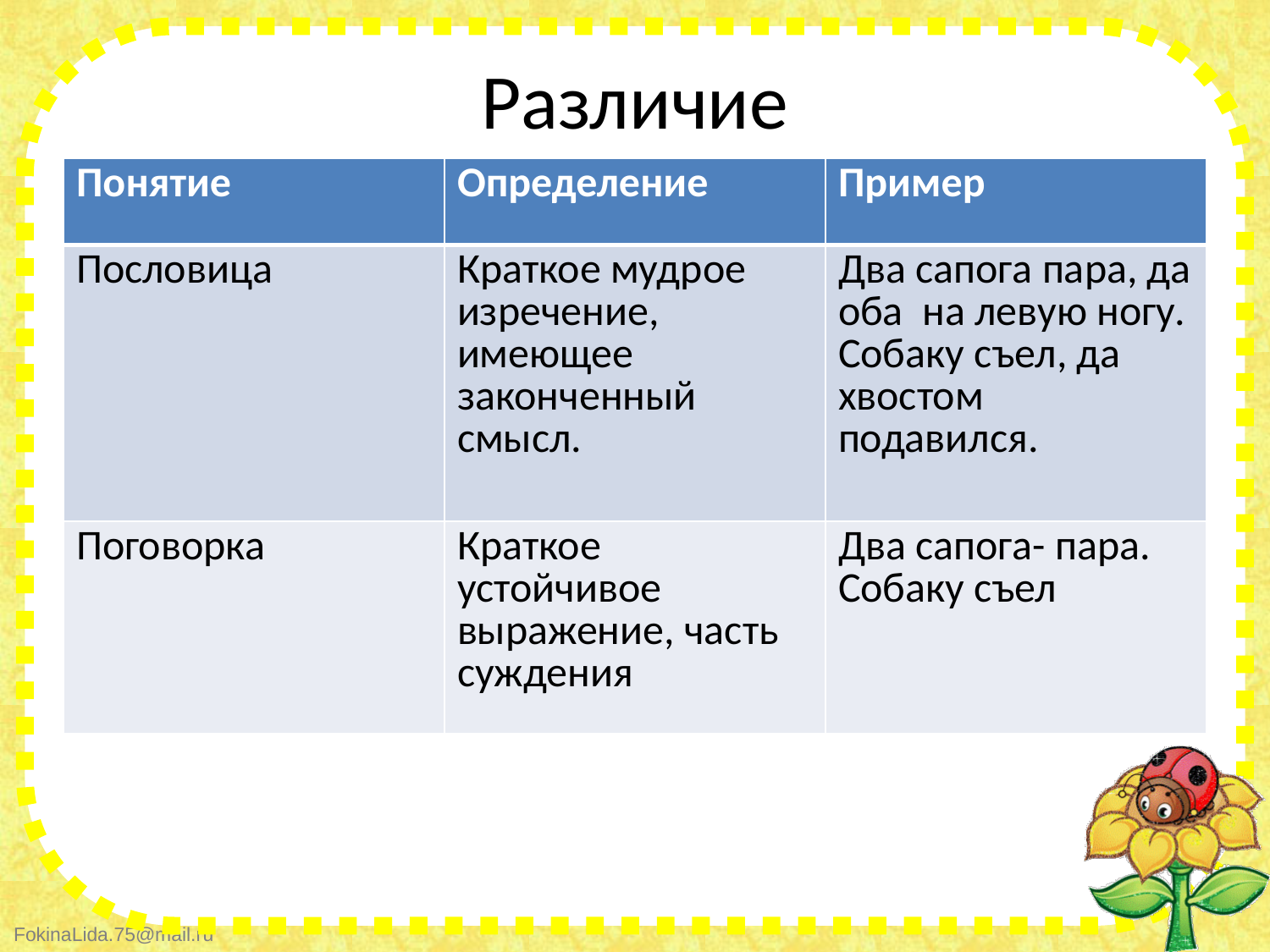

# Различие
| Понятие | Определение | Пример |
| --- | --- | --- |
| Пословица | Краткое мудрое изречение, имеющее законченный смысл. | Два сапога пара, да оба на левую ногу. Собаку съел, да хвостом подавился. |
| Поговорка | Краткое устойчивое выражение, часть суждения | Два сапога- пара. Собаку съел |